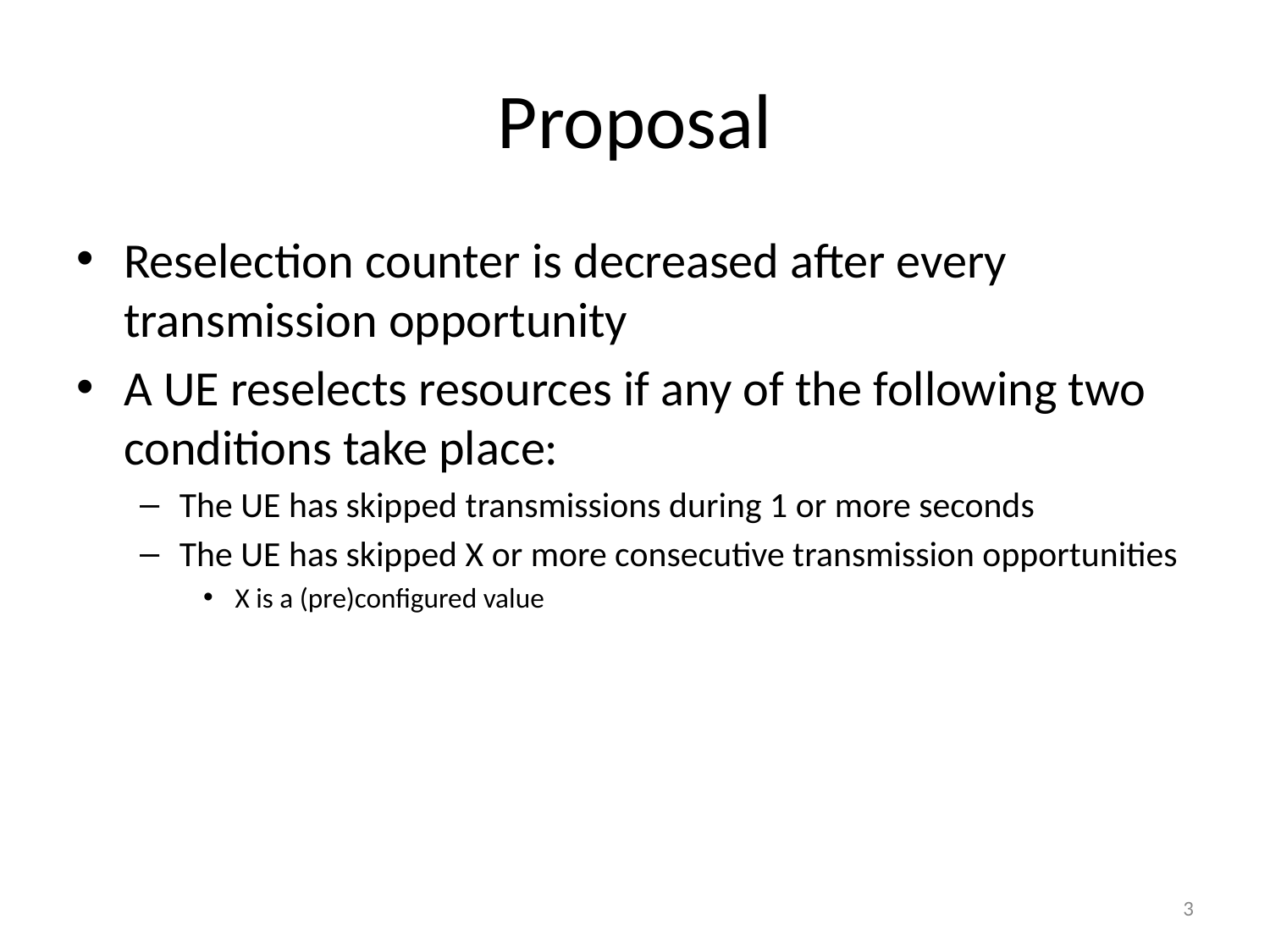

# Proposal
Reselection counter is decreased after every transmission opportunity
A UE reselects resources if any of the following two conditions take place:
The UE has skipped transmissions during 1 or more seconds
The UE has skipped X or more consecutive transmission opportunities
X is a (pre)configured value
3